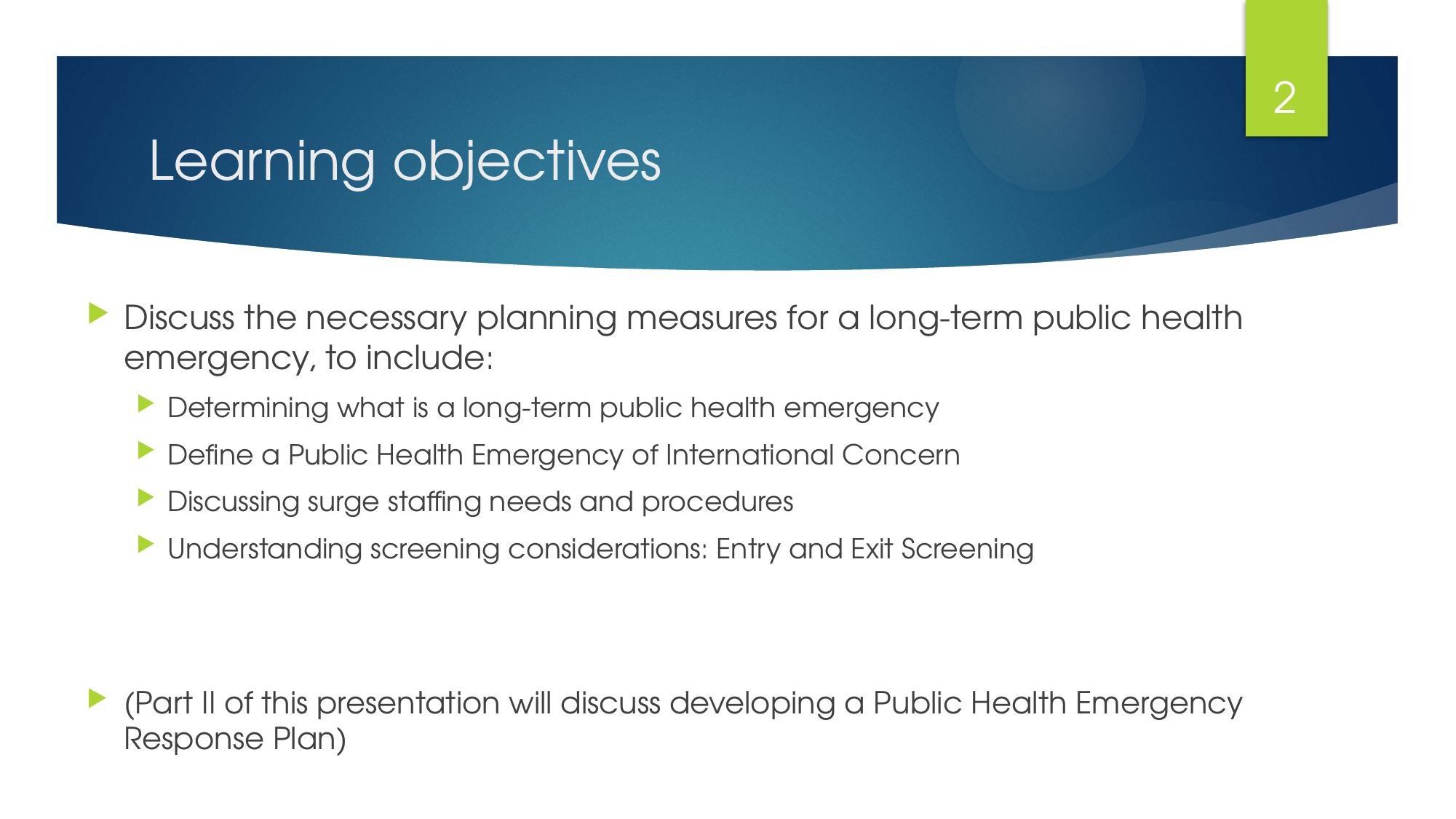

2
# Learning objectives
Discuss the necessary planning measures for a long-term public health emergency, to include:
Determining what is a long-term public health emergency
Define a Public Health Emergency of International Concern
Discussing surge staffing needs and procedures
Understanding screening considerations: Entry and Exit Screening

(Part II of this presentation will discuss developing a Public Health Emergency Response Plan)